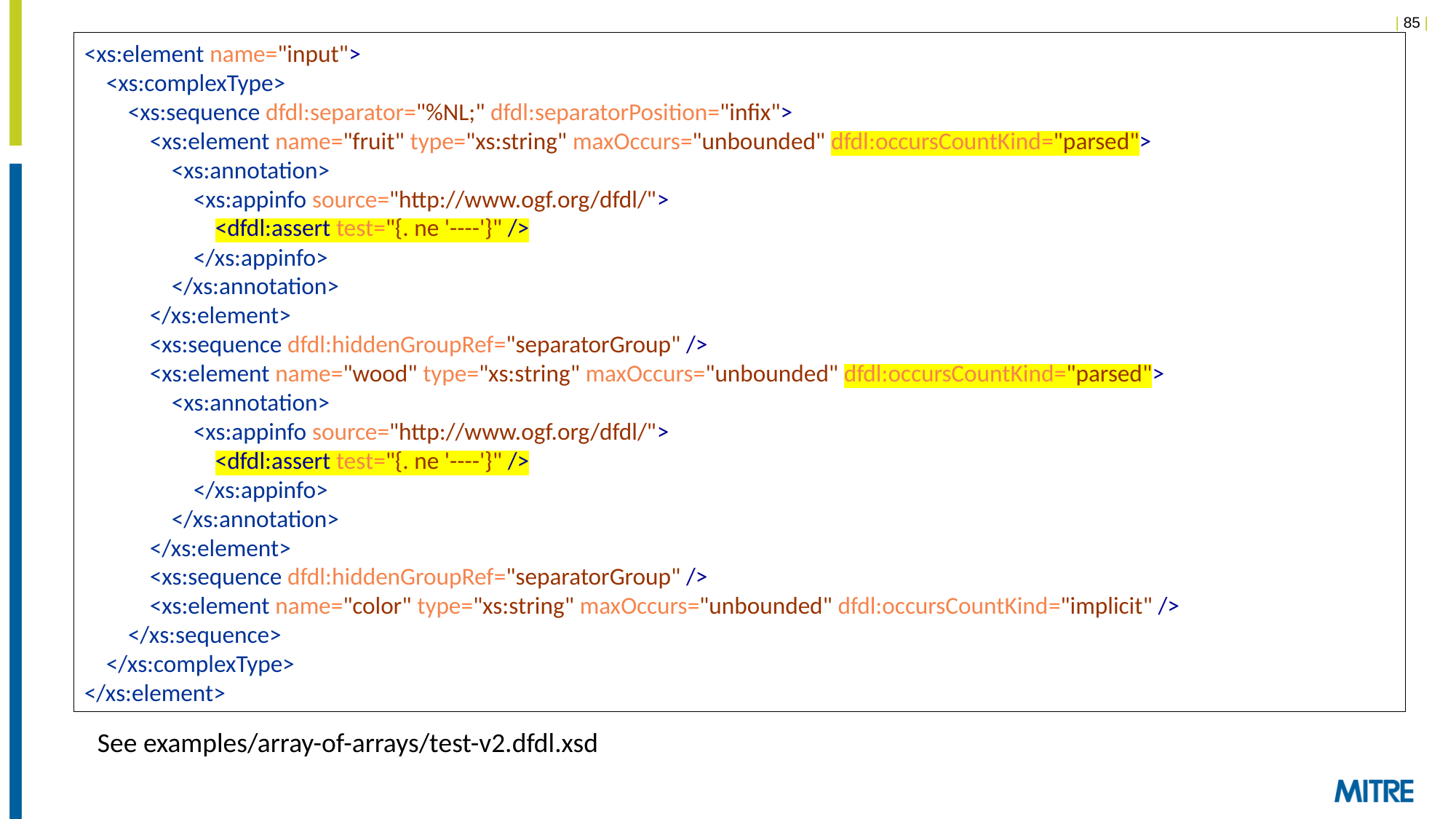

<xs:element name="input">
    <xs:complexType>
        <xs:sequence dfdl:separator="%NL;" dfdl:separatorPosition="infix">
            <xs:element name="fruit" type="xs:string" maxOccurs="unbounded" dfdl:occursCountKind="parsed">
                <xs:annotation>
                    <xs:appinfo source="http://www.ogf.org/dfdl/">
                        <dfdl:assert test="{. ne '----'}" />
                    </xs:appinfo>
                </xs:annotation>
            </xs:element>
            <xs:sequence dfdl:hiddenGroupRef="separatorGroup" />
            <xs:element name="wood" type="xs:string" maxOccurs="unbounded" dfdl:occursCountKind="parsed">
                <xs:annotation>
                    <xs:appinfo source="http://www.ogf.org/dfdl/">
                        <dfdl:assert test="{. ne '----'}" />
                    </xs:appinfo>
                </xs:annotation>
            </xs:element>
            <xs:sequence dfdl:hiddenGroupRef="separatorGroup" />
            <xs:element name="color" type="xs:string" maxOccurs="unbounded" dfdl:occursCountKind="implicit" />
        </xs:sequence>
    </xs:complexType>
</xs:element>
See examples/array-of-arrays/test-v2.dfdl.xsd